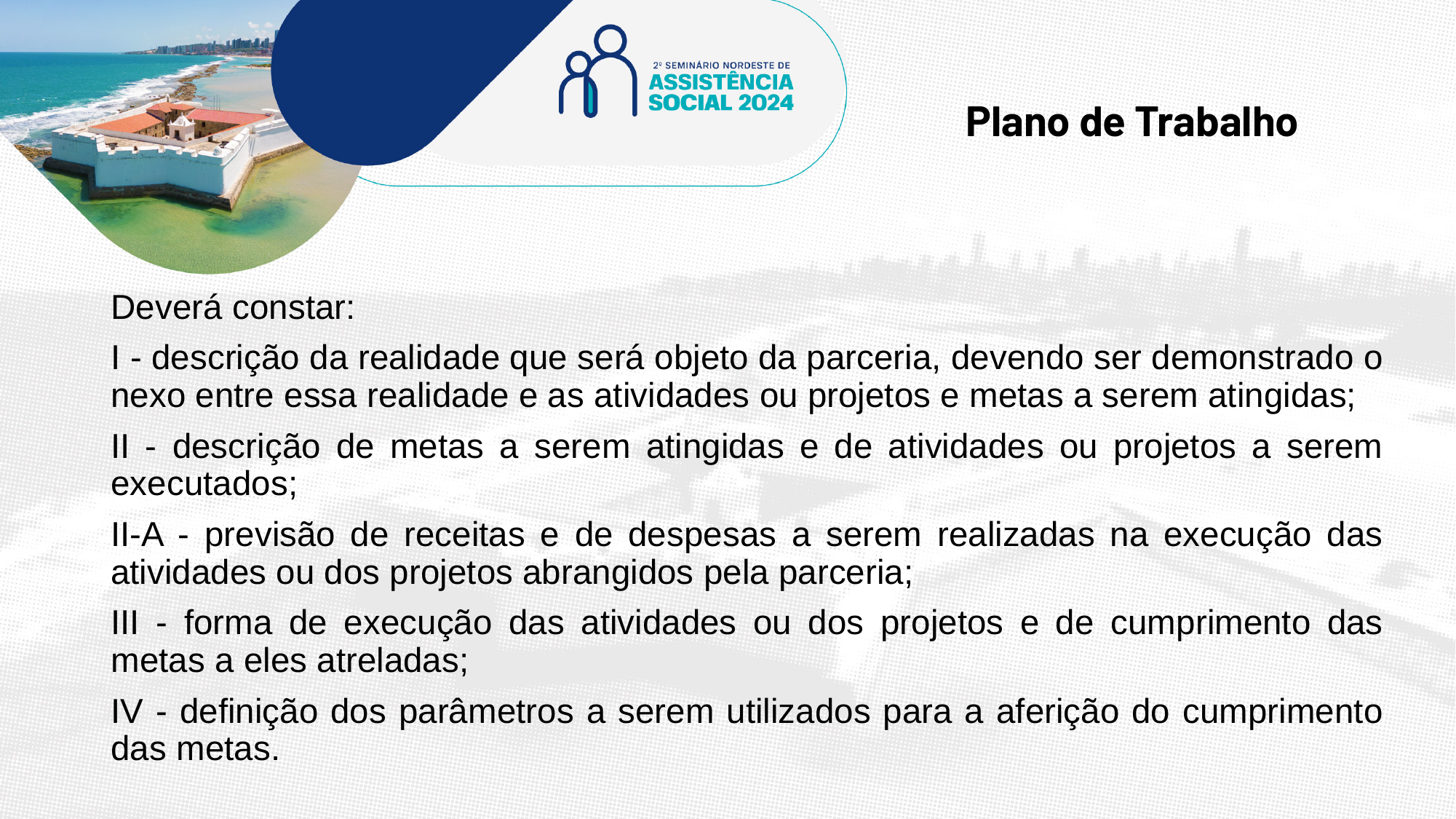

# Plano de Trabalho
Deverá constar:
I - descrição da realidade que será objeto da parceria, devendo ser demonstrado o nexo entre essa realidade e as atividades ou projetos e metas a serem atingidas;
II - descrição de metas a serem atingidas e de atividades ou projetos a serem executados;
II-A - previsão de receitas e de despesas a serem realizadas na execução das atividades ou dos projetos abrangidos pela parceria;
III - forma de execução das atividades ou dos projetos e de cumprimento das metas a eles atreladas;
IV - definição dos parâmetros a serem utilizados para a aferição do cumprimento das metas.